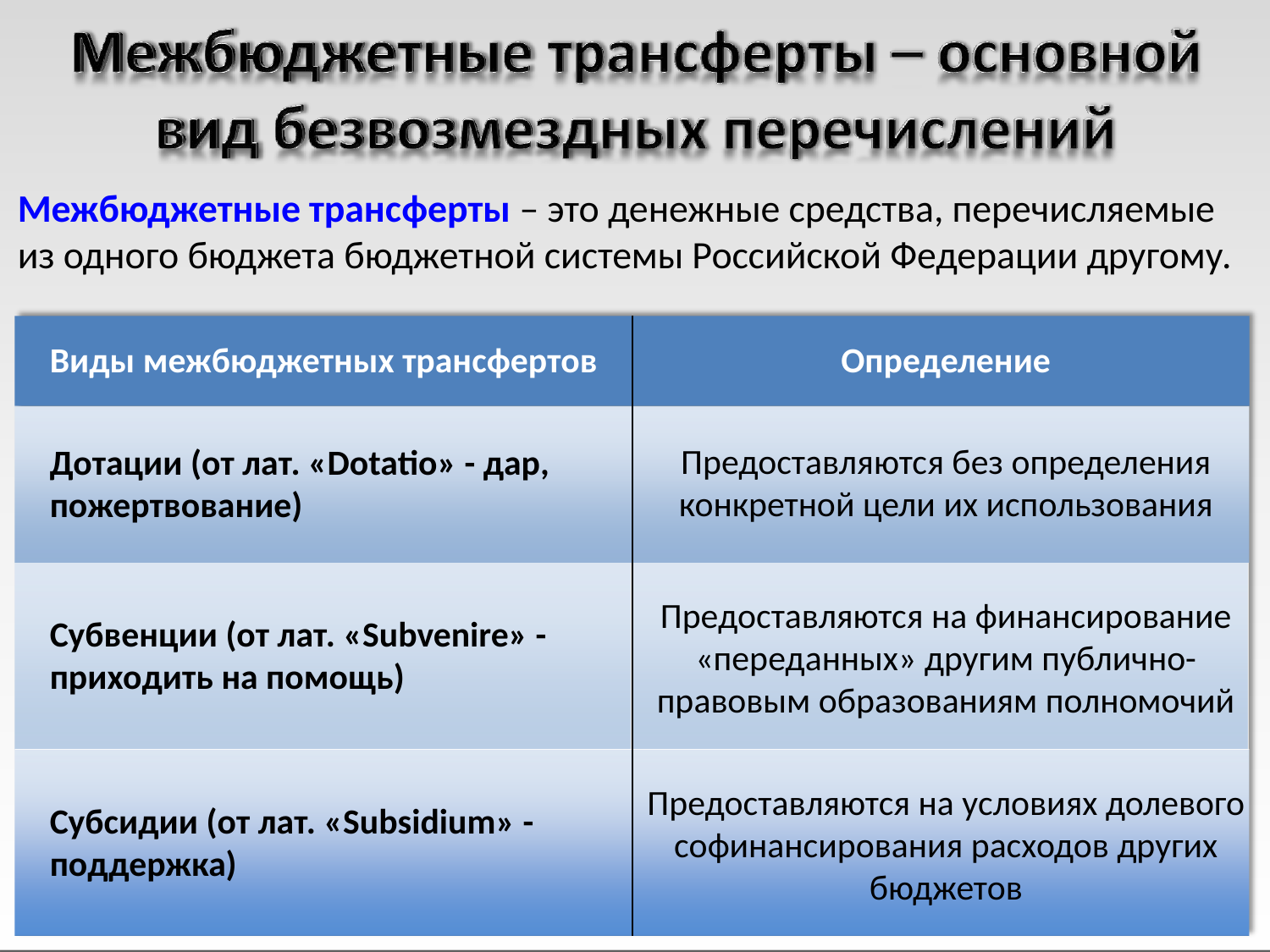

Межбюджетные трансферты – это денежные средства, перечисляемые из одного бюджета бюджетной системы Российской Федерации другому.

Виды межбюджетных трансфертов

Дотации (от лат. «Dotatio» - дар, пожертвование)

Субвенции (от лат. «Subvenire» -
приходить на помощь)

Субсидии (от лат. «Subsidium» -
поддержка)
Определение

Предоставляются без определения конкретной цели их использования

Предоставляются на финансирование
«переданных» другим публично-
правовым образованиям полномочий

Предоставляются на условиях долевого
софинансирования расходов других
бюджетов